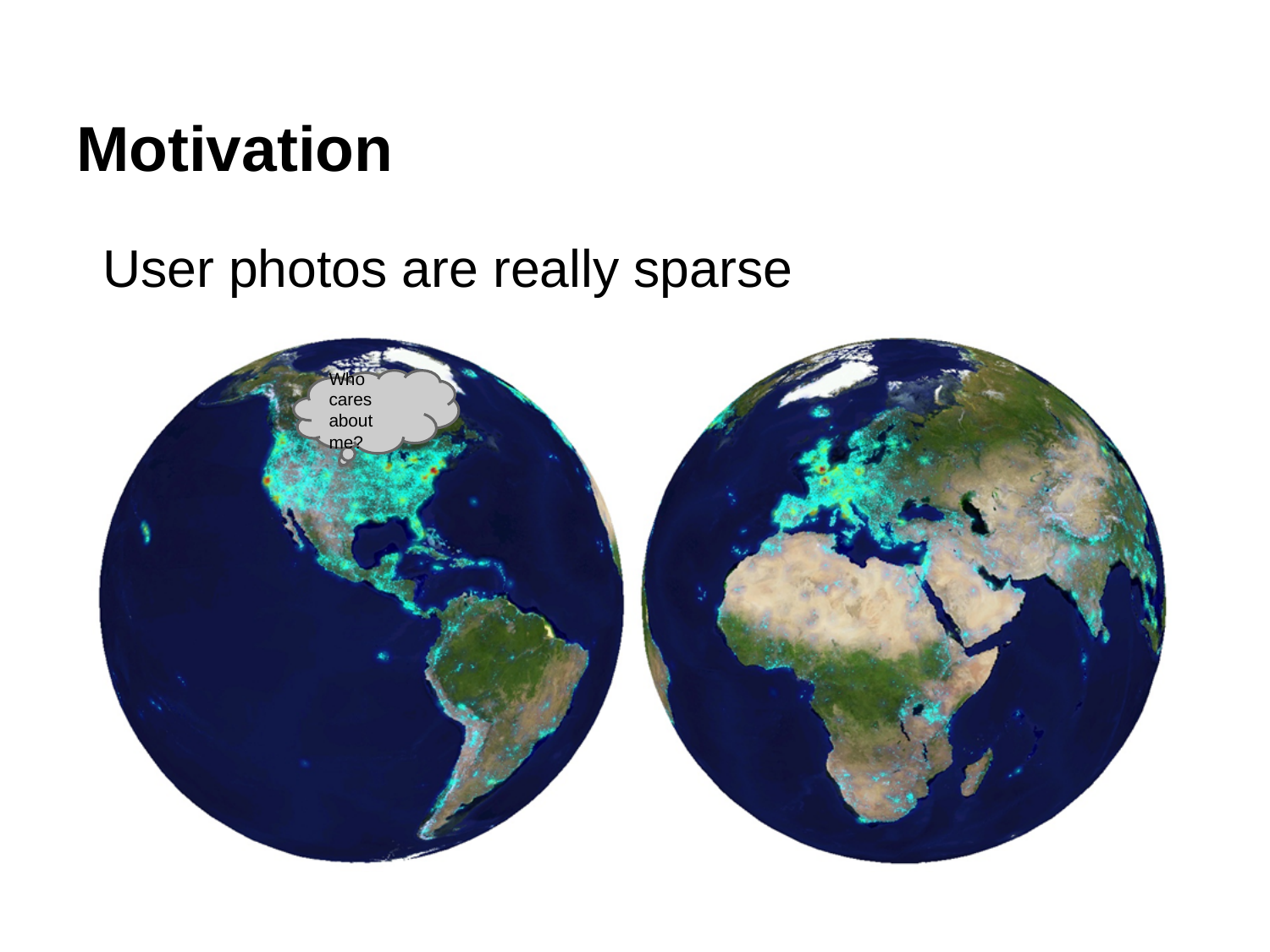

# Motivation
User photos are really sparse

Who cares about me?